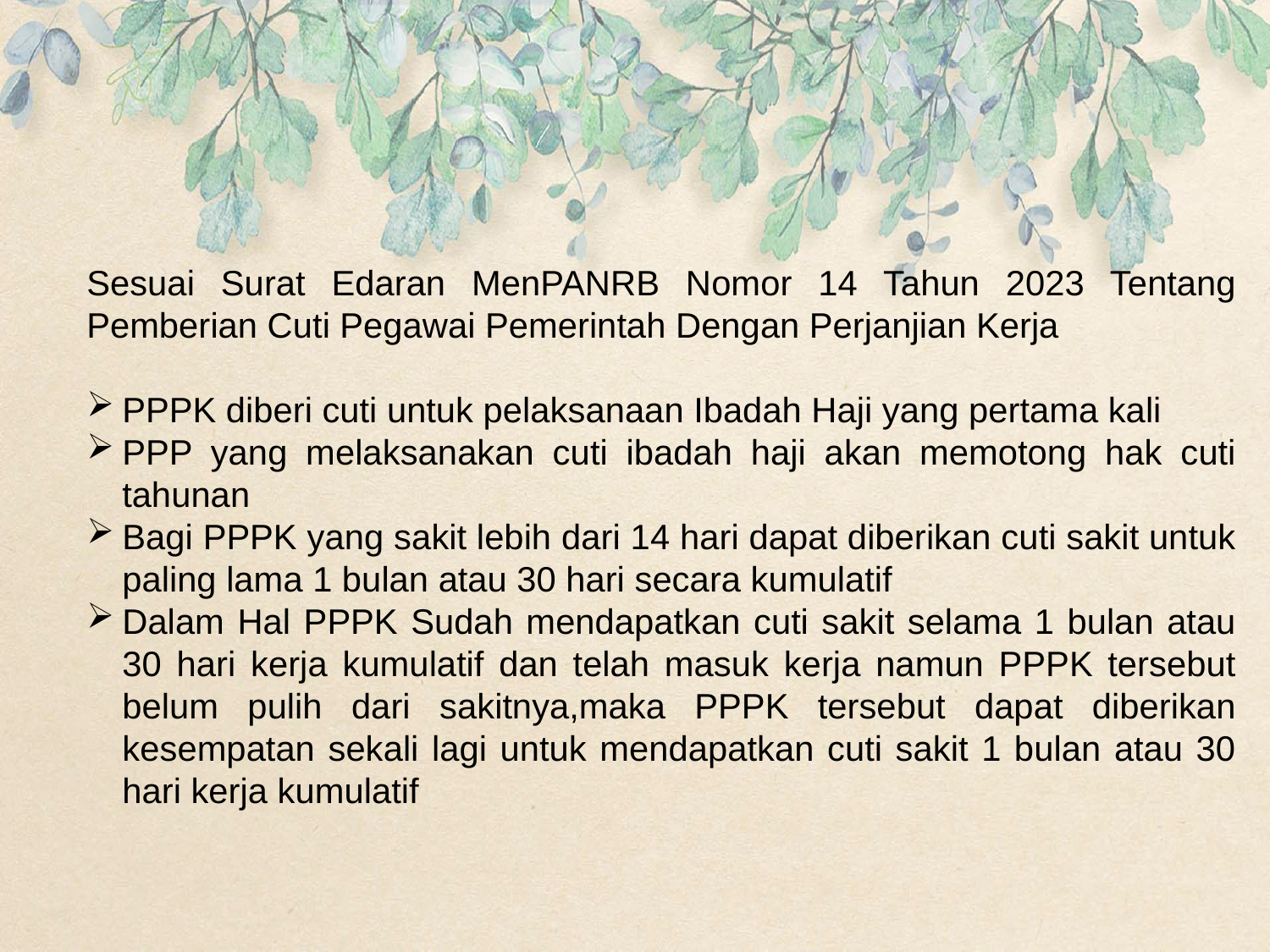

Sesuai Surat Edaran MenPANRB Nomor 14 Tahun 2023 Tentang Pemberian Cuti Pegawai Pemerintah Dengan Perjanjian Kerja

PPPK diberi cuti untuk pelaksanaan Ibadah Haji yang pertama kali
PPP yang melaksanakan cuti ibadah haji akan memotong hak cuti tahunan
Bagi PPPK yang sakit lebih dari 14 hari dapat diberikan cuti sakit untuk paling lama 1 bulan atau 30 hari secara kumulatif
Dalam Hal PPPK Sudah mendapatkan cuti sakit selama 1 bulan atau 30 hari kerja kumulatif dan telah masuk kerja namun PPPK tersebut belum pulih dari sakitnya,maka PPPK tersebut dapat diberikan kesempatan sekali lagi untuk mendapatkan cuti sakit 1 bulan atau 30 hari kerja kumulatif